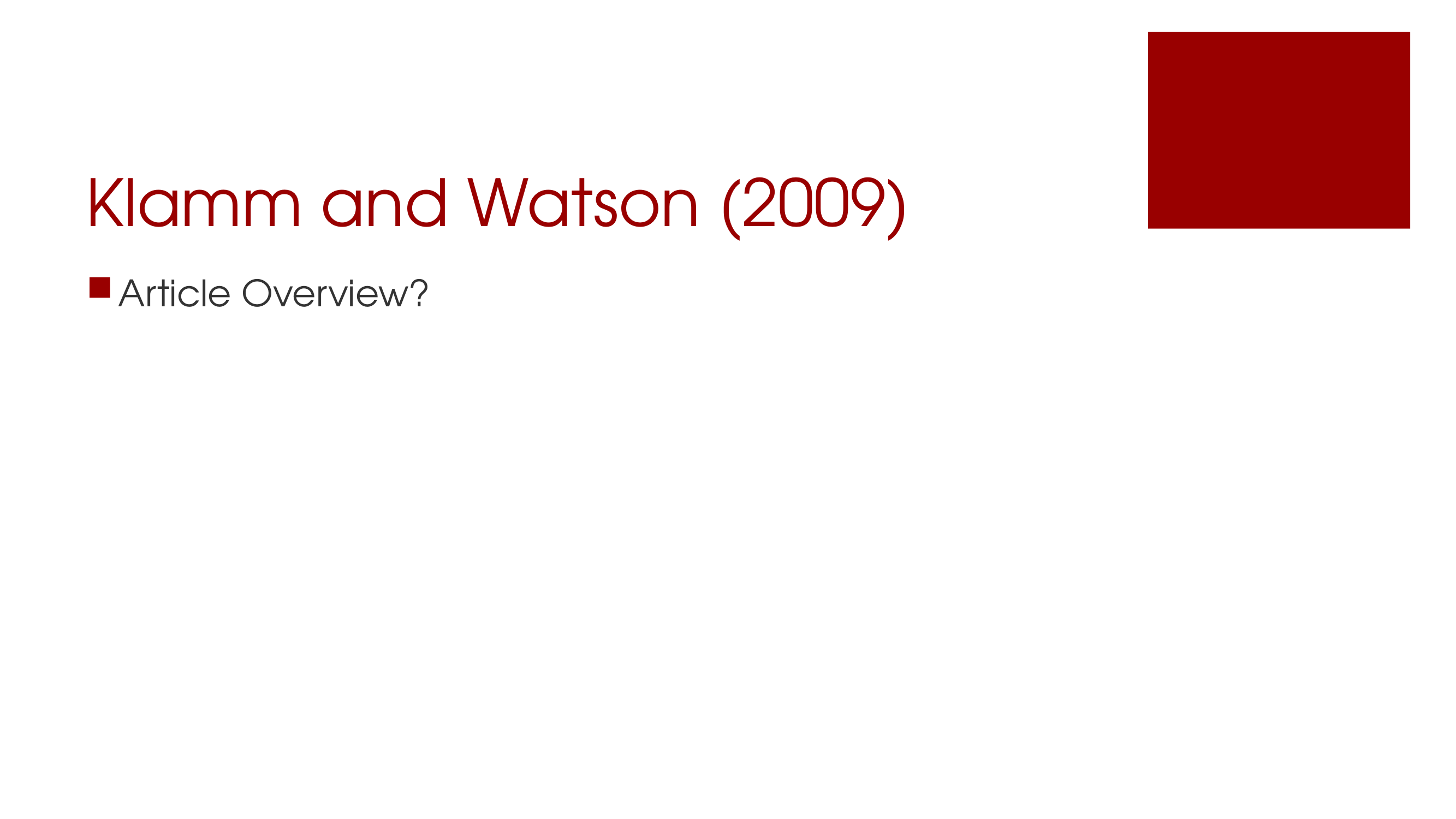

# Klamm and Watson (2009)
Article Overview?